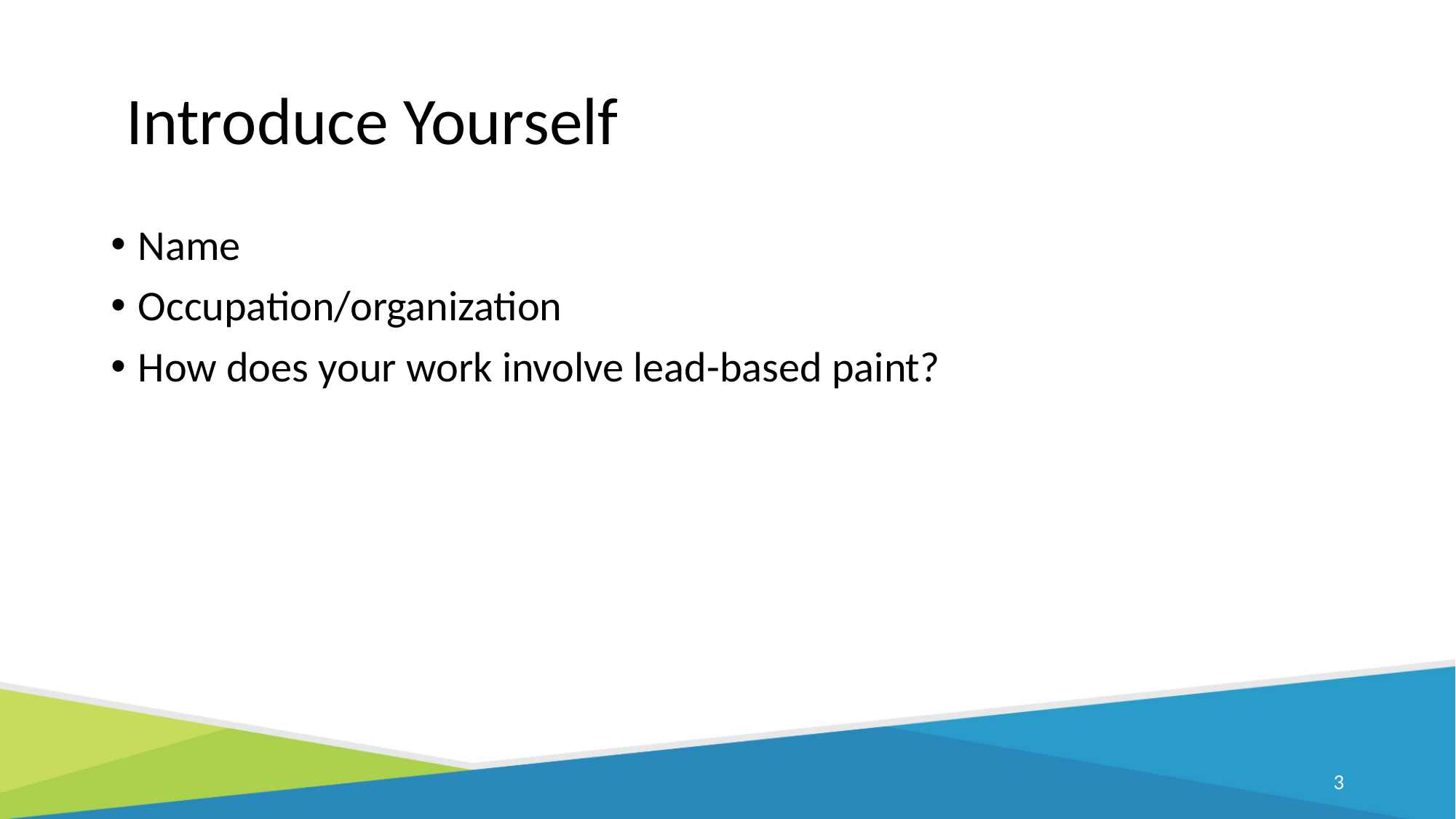

# Introduce Yourself
Name
Occupation/organization
How does your work involve lead-based paint?

3